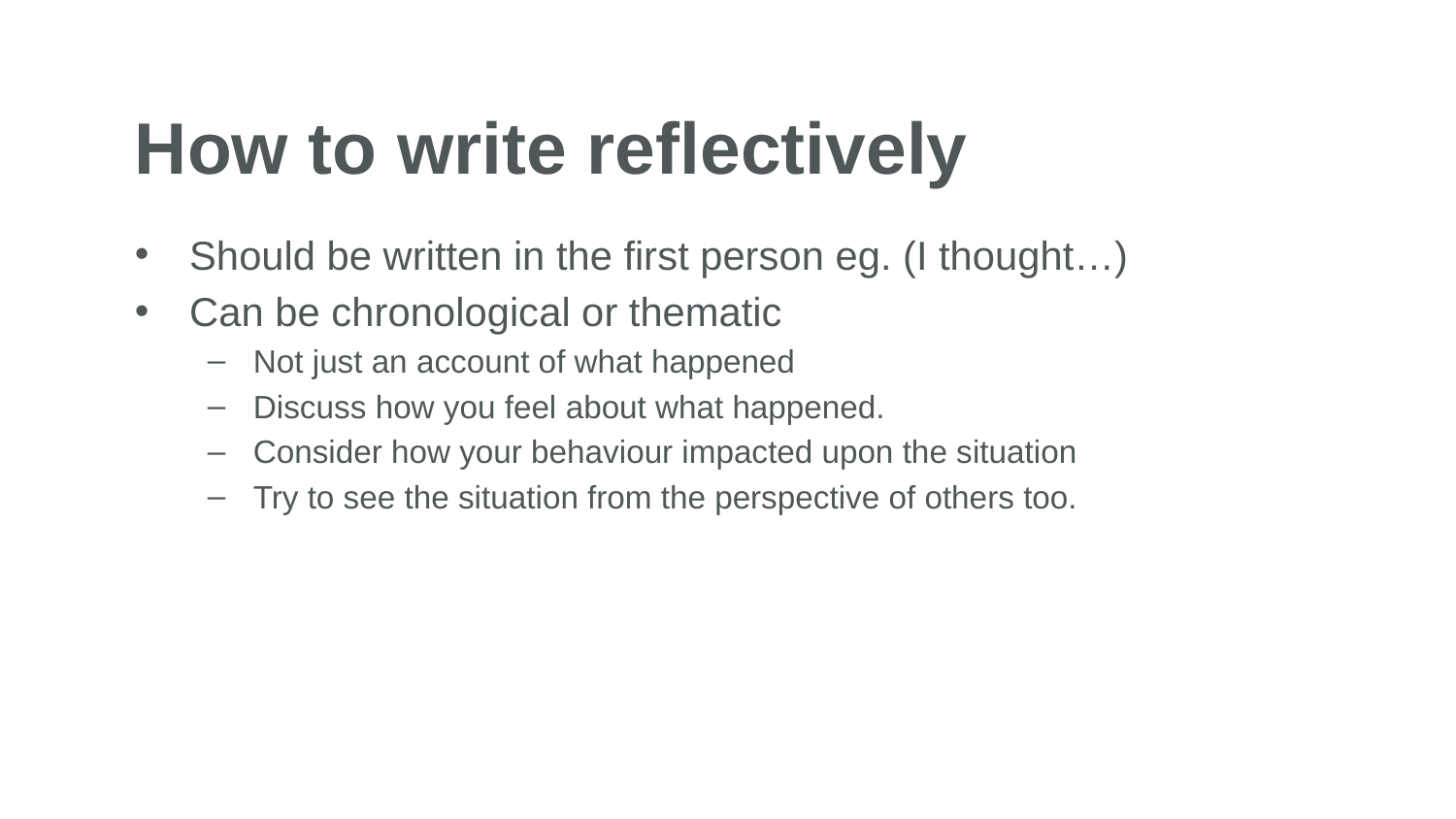

# How to write reflectively
Should be written in the first person eg. (I thought…)
Can be chronological or thematic
Not just an account of what happened
Discuss how you feel about what happened.
Consider how your behaviour impacted upon the situation
Try to see the situation from the perspective of others too.